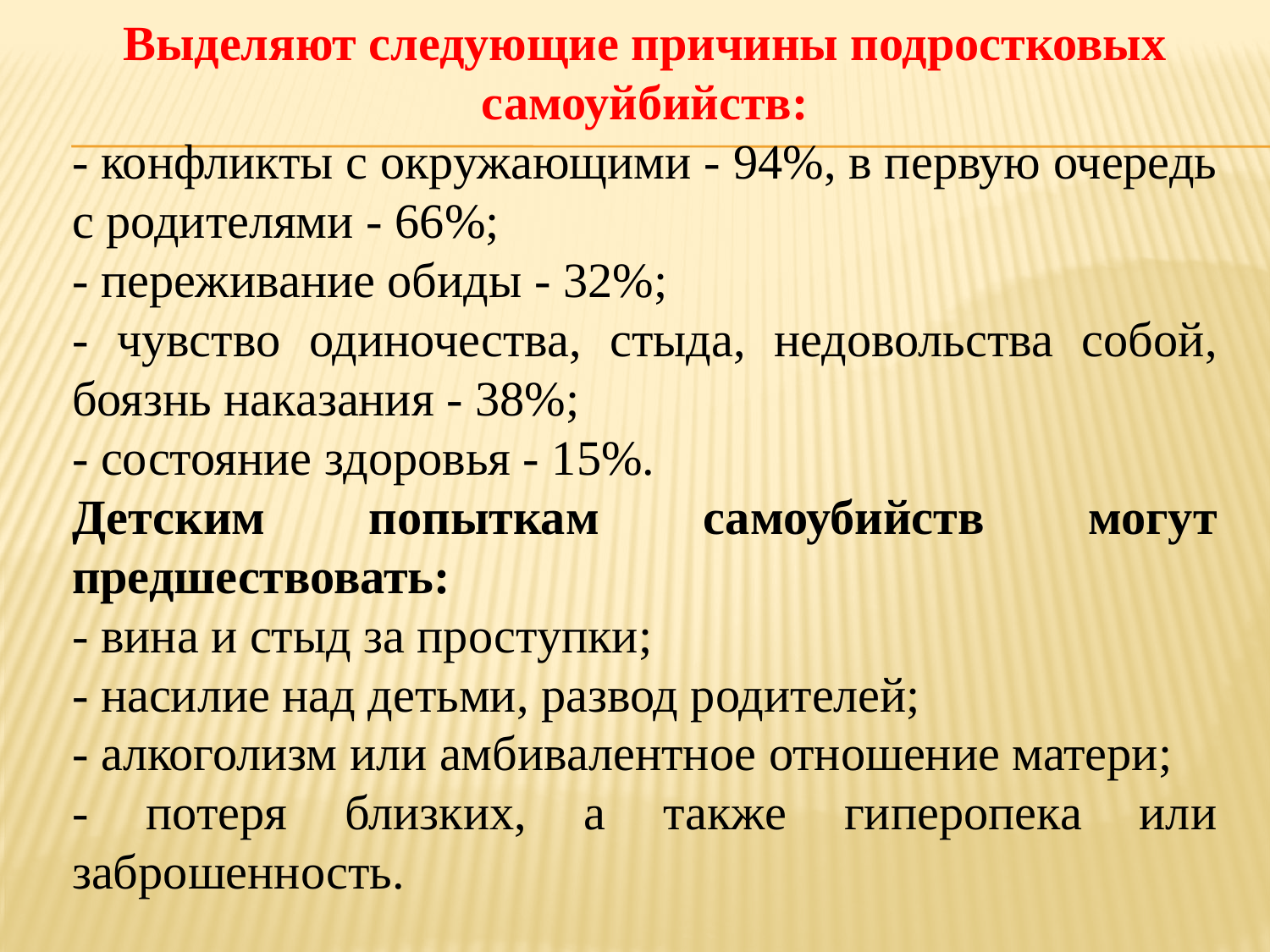

Выделяют следующие причины подростковых самоуйбийств:
- конфликты с окружающими - 94%, в первую очередь с родителями - 66%;
- переживание обиды - 32%;
- чувство одиночества, стыда, недовольства собой, боязнь наказания - 38%;
- состояние здоровья - 15%.
Детским попыткам самоубийств могут предшествовать:
- вина и стыд за проступки;
- насилие над детьми, развод родителей;
- алкоголизм или амбивалентное отношение матери;
- потеря близких, а также гиперопека или заброшенность.